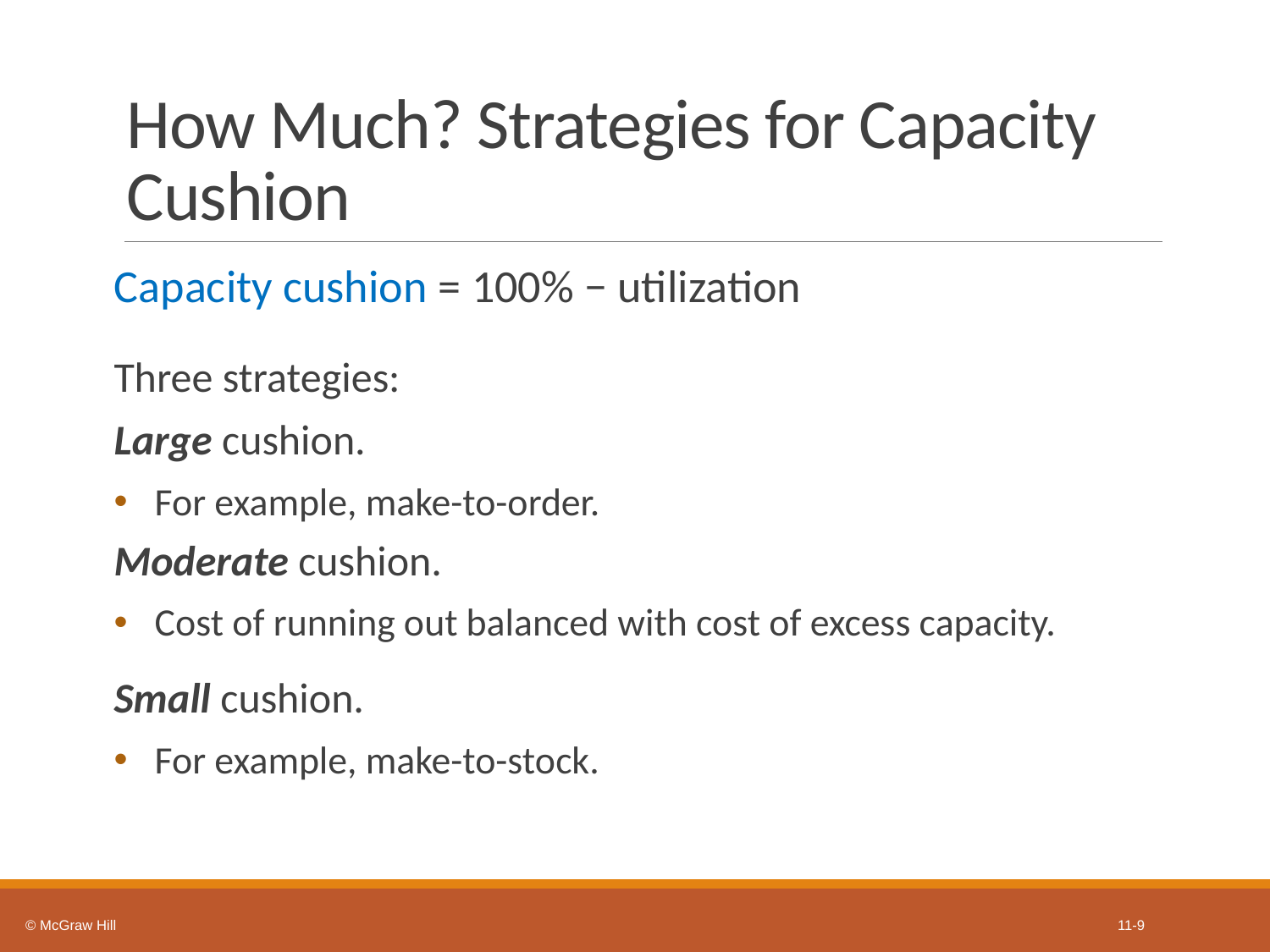

# How Much? Strategies for Capacity Cushion
Capacity cushion = 100% − utilization
Three strategies:
Large cushion.
For example, make-to-order.
Moderate cushion.
Cost of running out balanced with cost of excess capacity.
Small cushion.
For example, make-to-stock.